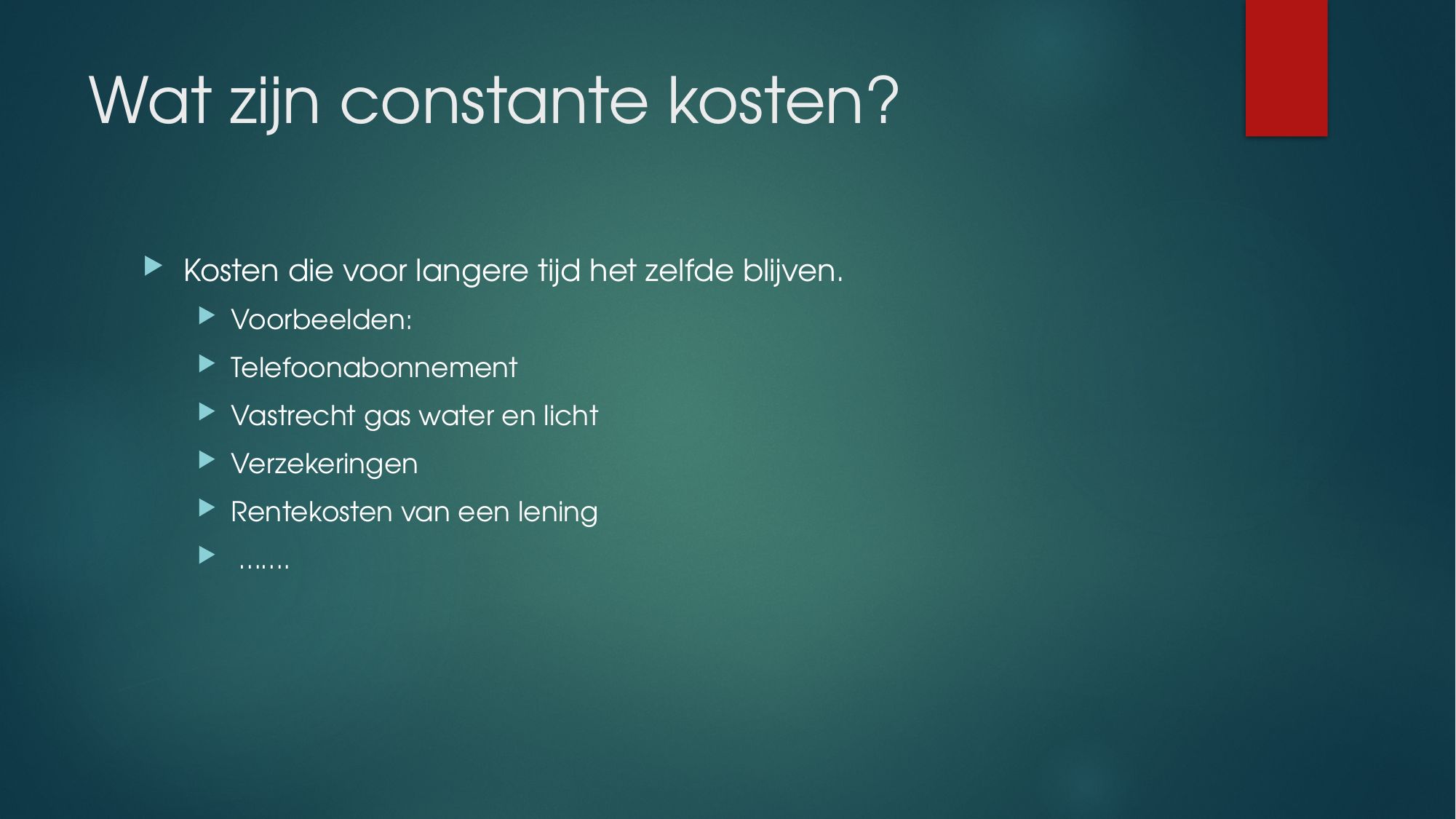

# Wat zijn constante kosten?
Kosten die voor langere tijd het zelfde blijven.
Voorbeelden:
Telefoonabonnement
Vastrecht gas water en licht
Verzekeringen
Rentekosten van een lening
 …….